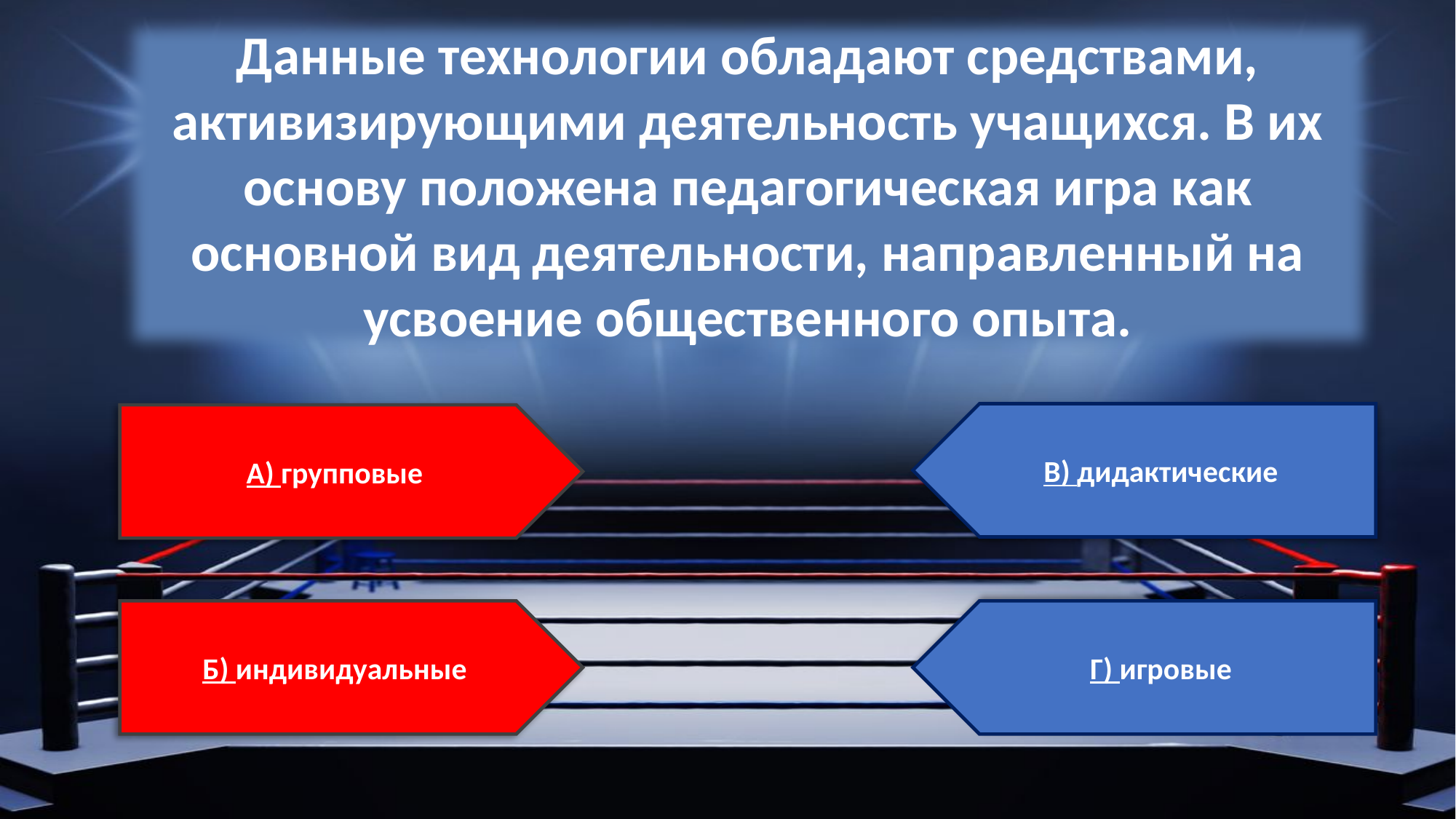

Данные технологии обладают средствами, активизирующими деятельность учащихся. В их основу положена педагогическая игра как основной вид деятельности, направленный на
усвоение общественного опыта.
В) дидактические
А) групповые
Б) индивидуальные
Г) игровые